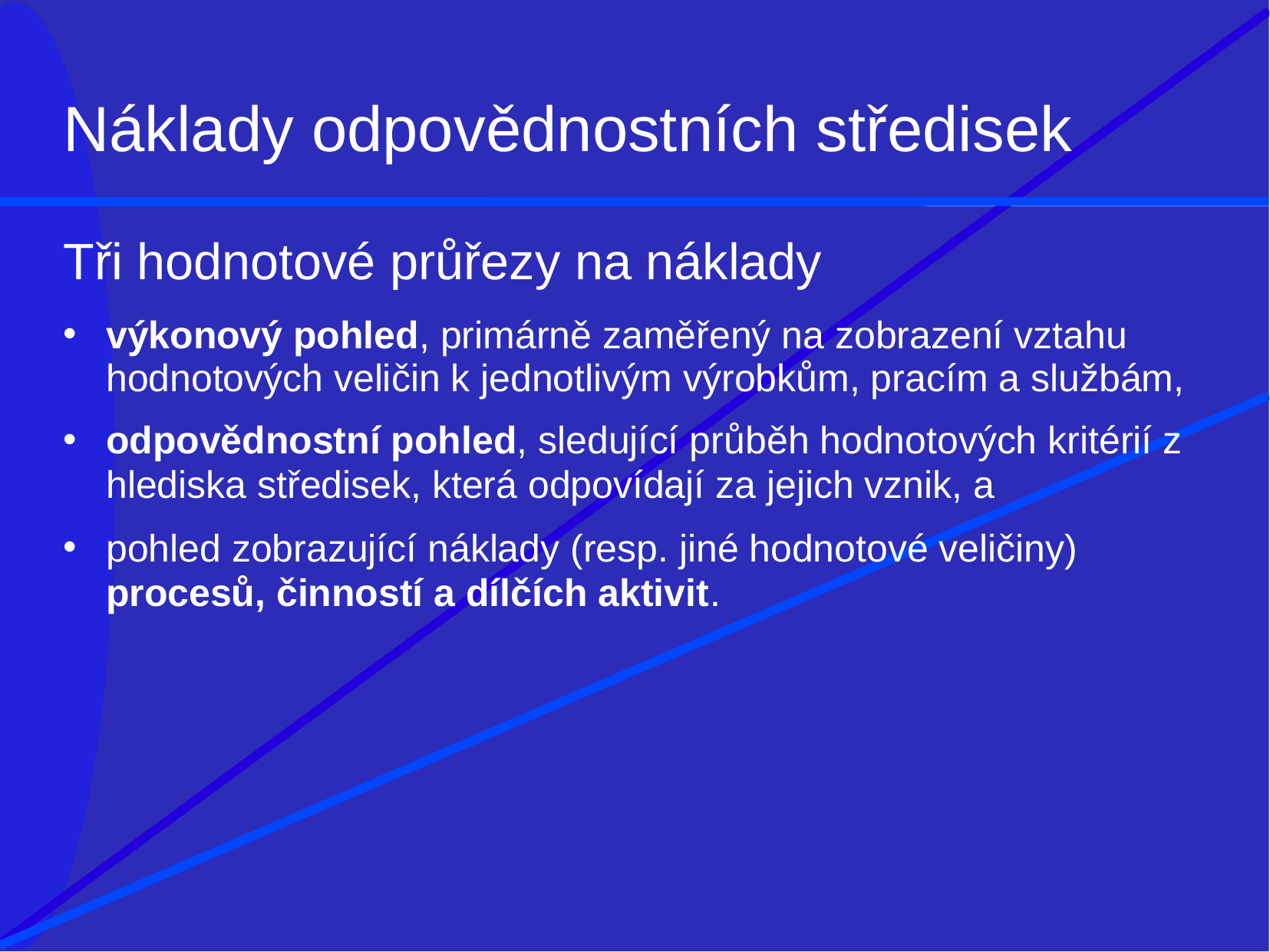

# Náklady odpovědnostních středisek
Tři hodnotové průřezy na náklady
výkonový pohled, primárně zaměřený na zobrazení vztahu hodnotových veličin k jednotlivým výrobkům, pracím a službám,
odpovědnostní pohled, sledující průběh hodnotových kritérií z
hlediska středisek, která odpovídají za jejich vznik, a
pohled zobrazující náklady (resp. jiné hodnotové veličiny)
procesů, činností a dílčích aktivit.